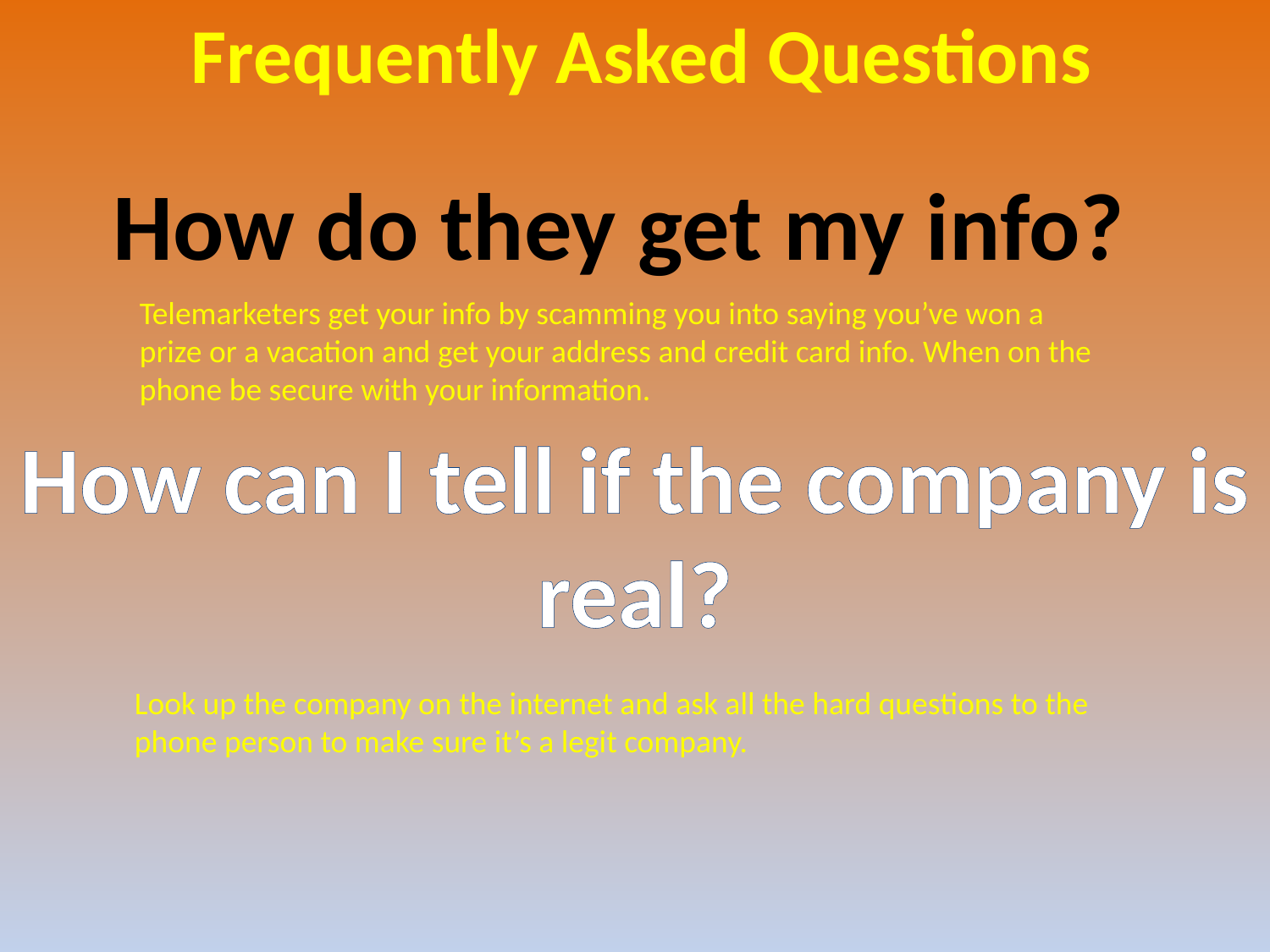

Frequently Asked Questions
How do they get my info?
Telemarketers get your info by scamming you into saying you’ve won a prize or a vacation and get your address and credit card info. When on the phone be secure with your information.
How can I tell if the company is real?
Look up the company on the internet and ask all the hard questions to the phone person to make sure it’s a legit company.